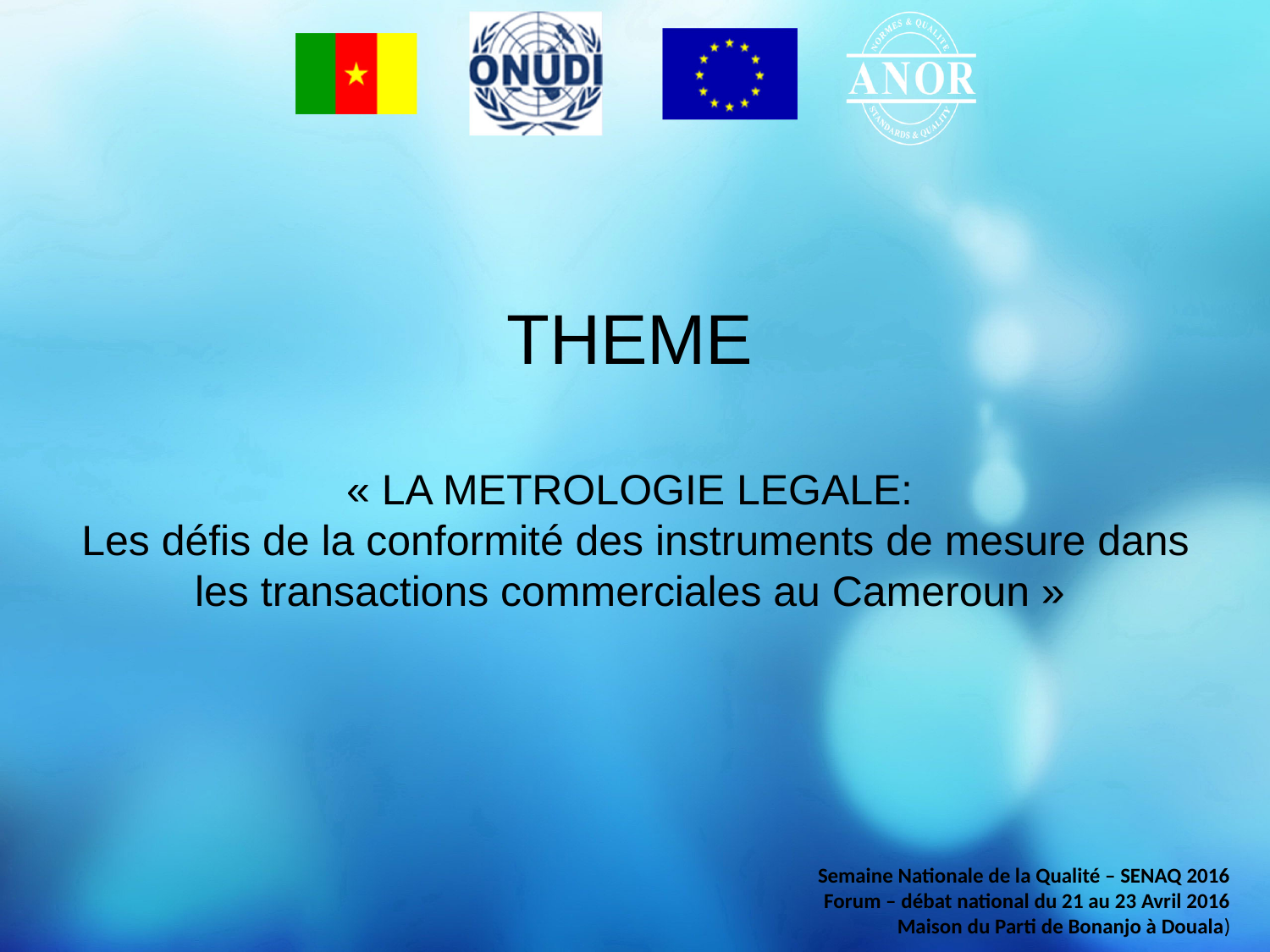

THEME
« LA METROLOGIE LEGALE:
 Les défis de la conformité des instruments de mesure dans les transactions commerciales au Cameroun »

Semaine Nationale de la Qualité – SENAQ 2016
Forum – débat national du 21 au 23 Avril 2016
Maison du Parti de Bonanjo à Douala)